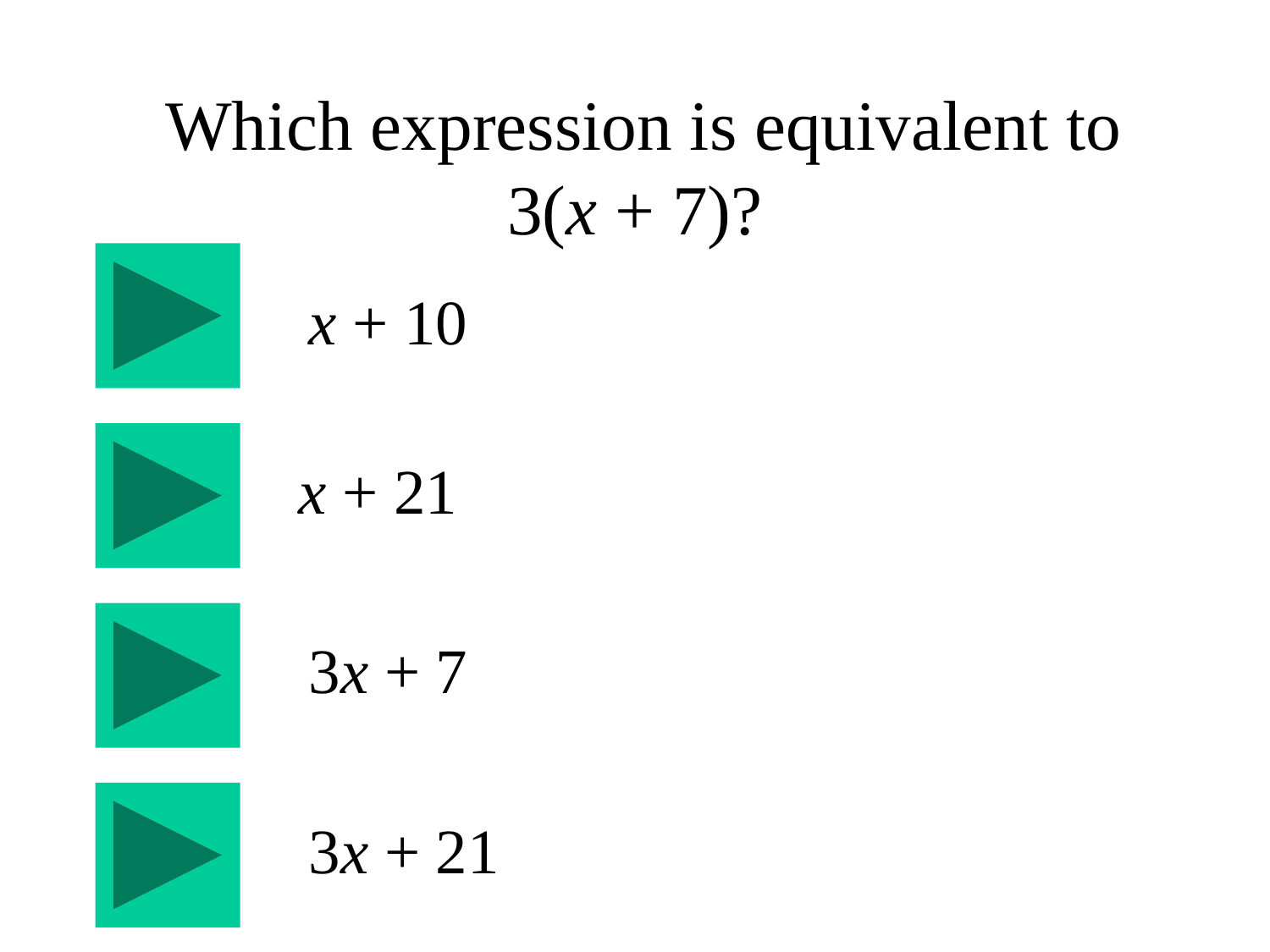

# Which expression is equivalent to 3(x + 7)?

x + 10

x + 21

3x + 7

3x + 21